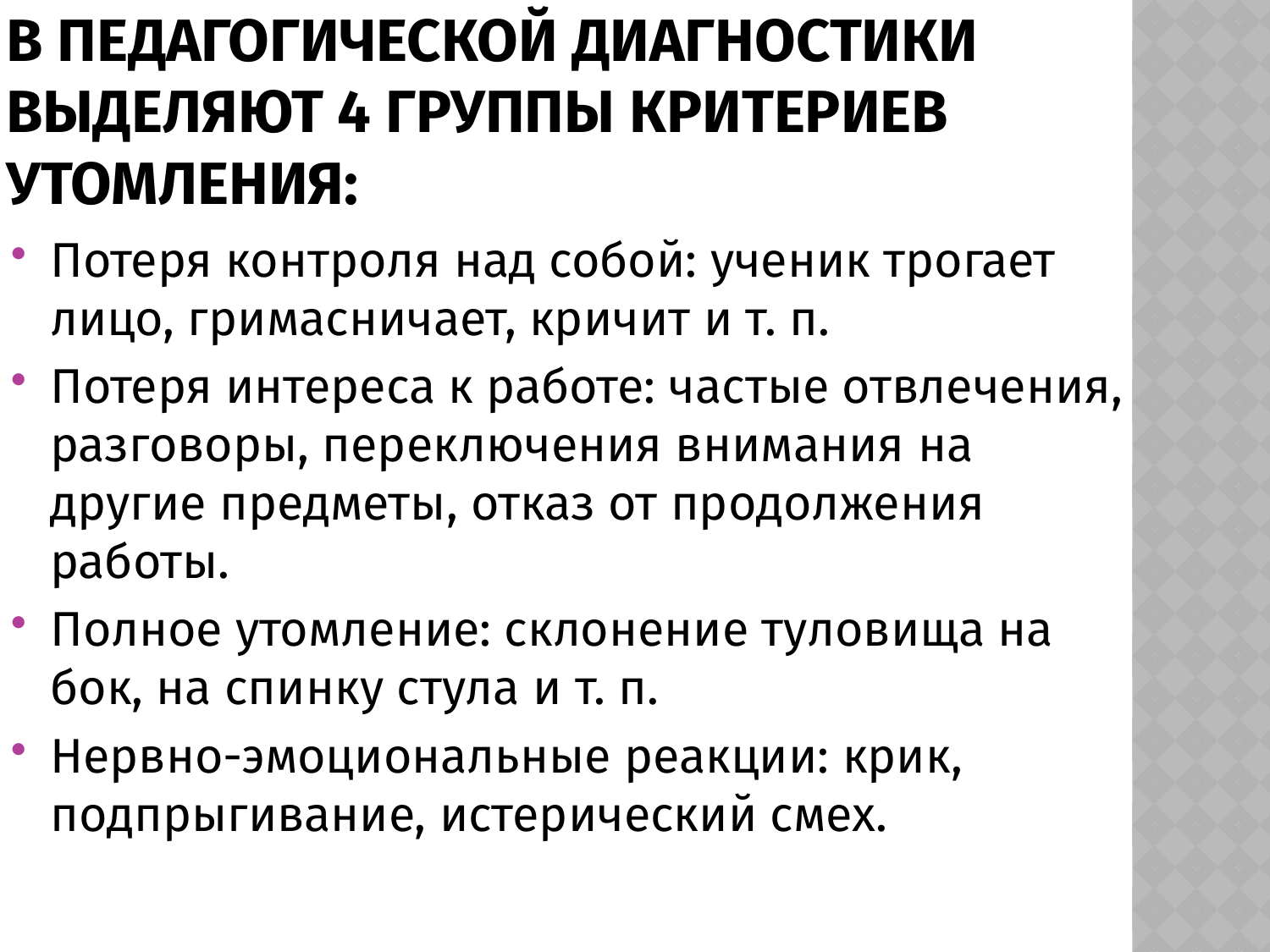

В педагогической диагностики выделяют 4 группы критериев утомления:
Потеря контроля над собой: ученик трогает лицо, гримасничает, кричит и т. п.
Потеря интереса к работе: частые отвлечения, разговоры, переключения внимания на другие предметы, отказ от продолжения работы.
Полное утомление: склонение туловища на бок, на спинку стула и т. п.
Нервно-эмоциональные реакции: крик, подпрыгивание, истерический смех.